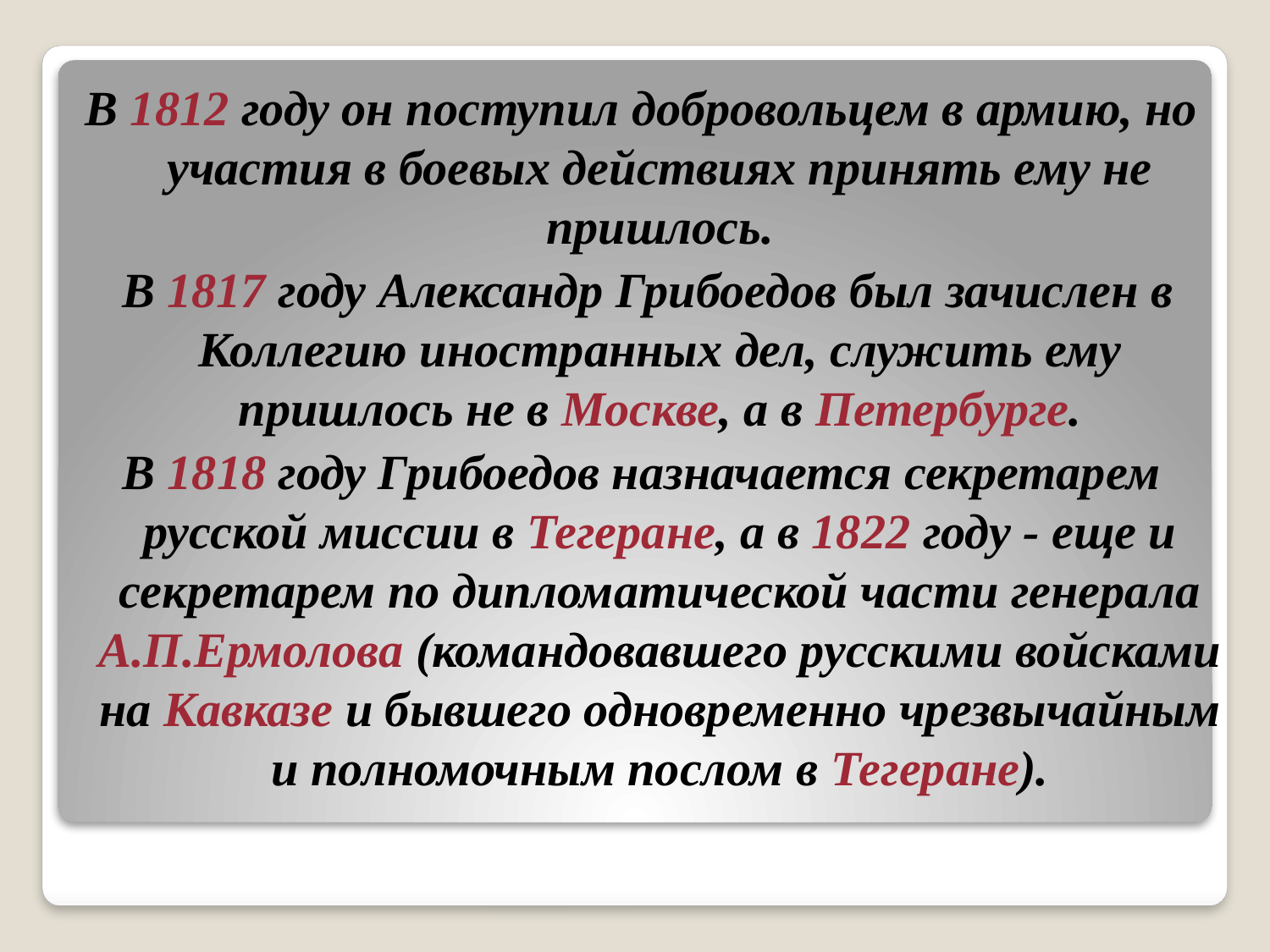

В 1812 году он поступил добровольцем в армию, но участия в боевых действиях принять ему не пришлось.
 В 1817 году Александр Грибоедов был зачислен в Коллегию иностранных дел, служить ему пришлось не в Москве, а в Петербурге.
В 1818 году Грибоедов назначается секретарем русской миссии в Тегеране, а в 1822 году - еще и секретарем по дипломатической части генерала А.П.Ермолова (командовавшего русскими войсками на Кавказе и бывшего одновременно чрезвычайным и полномочным послом в Тегеране).